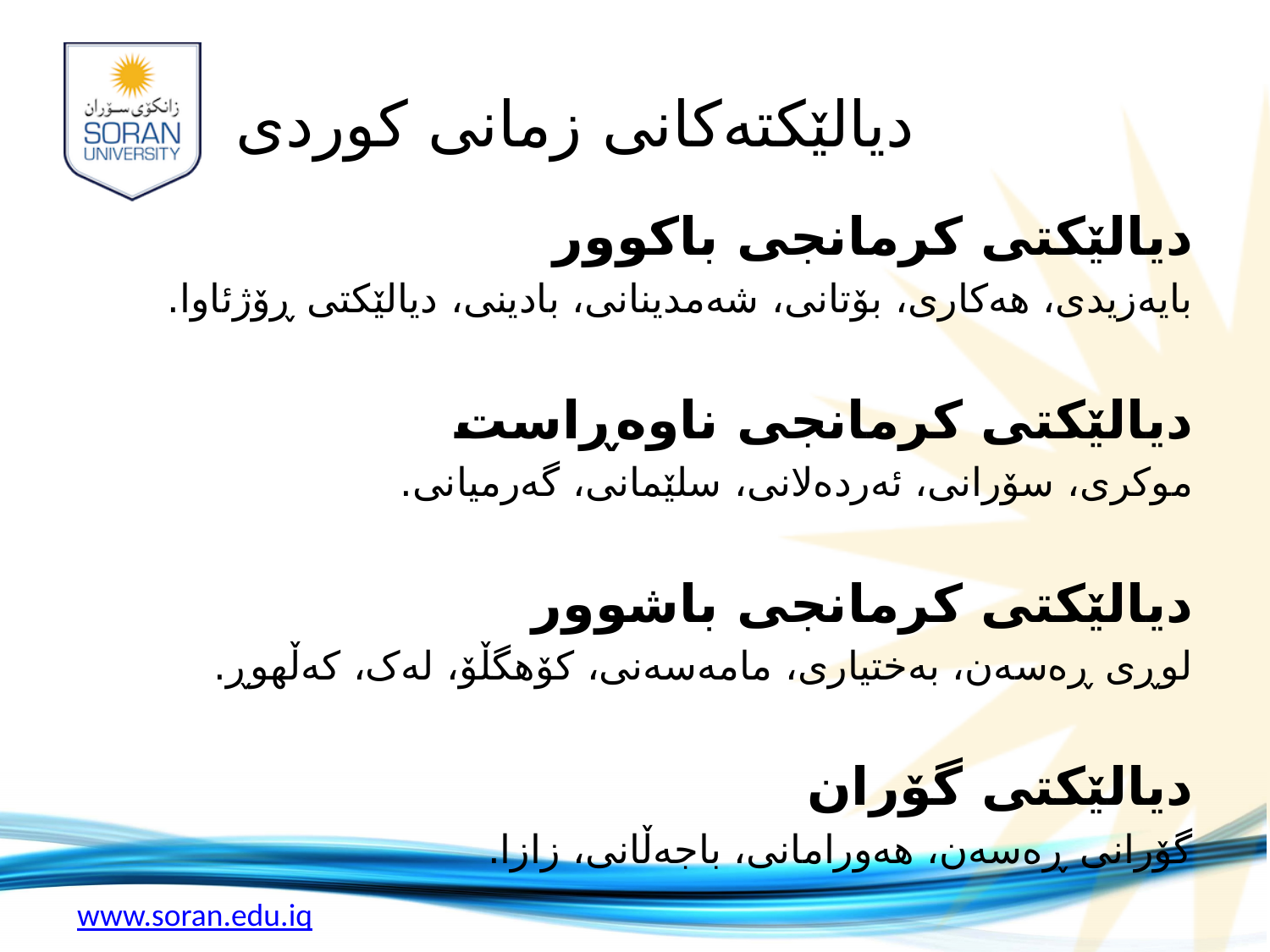

# دیالێکتەکانی زمانی کوردی
دیالێکتی کرمانجی باکوور
بایەزیدی، هەکاری، بۆتانی، شەمدینانی، بادینی، دیالێکتی ڕۆژئاوا.

دیالێکتی کرمانجی ناوەڕاست
موکری، سۆرانی، ئەردەلانی، سلێمانی، گەرمیانی.

دیالێکتی کرمانجی باشوور
لوڕی ڕەسەن، بەختیاری، مامەسەنی، کۆهگڵۆ، لەک، کەڵهوڕ.

دیالێکتی گۆران
گۆرانی ڕەسەن، هەورامانی، باجەڵانی، زازا.